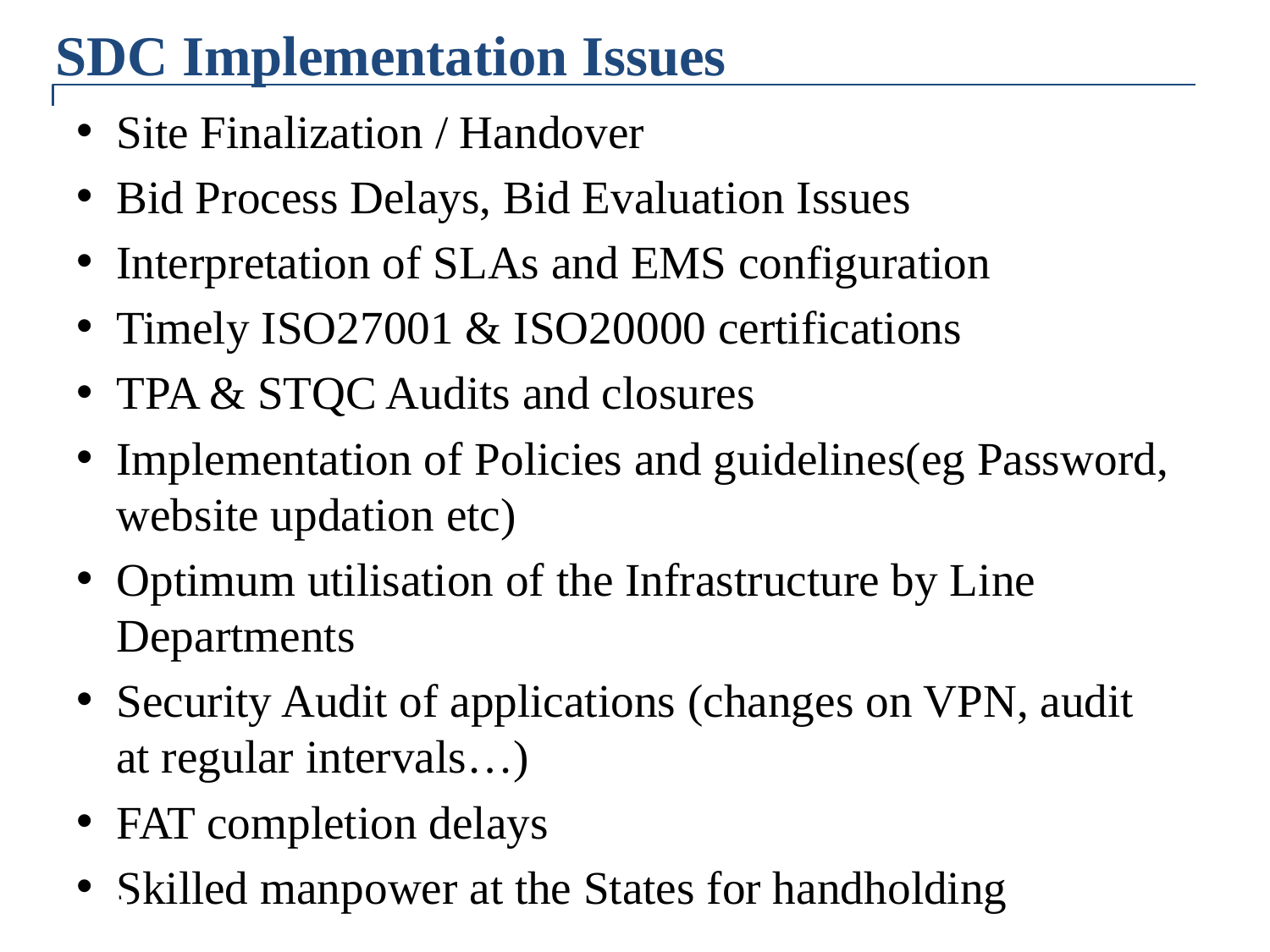

# SDC Implementation Issues
Site Finalization / Handover
Bid Process Delays, Bid Evaluation Issues
Interpretation of SLAs and EMS configuration
Timely ISO27001 & ISO20000 certifications
TPA & STQC Audits and closures
Implementation of Policies and guidelines(eg Password, website updation etc)
Optimum utilisation of the Infrastructure by Line Departments
Security Audit of applications (changes on VPN, audit at regular intervals…)
FAT completion delays
Skilled manpower at the States for handholding